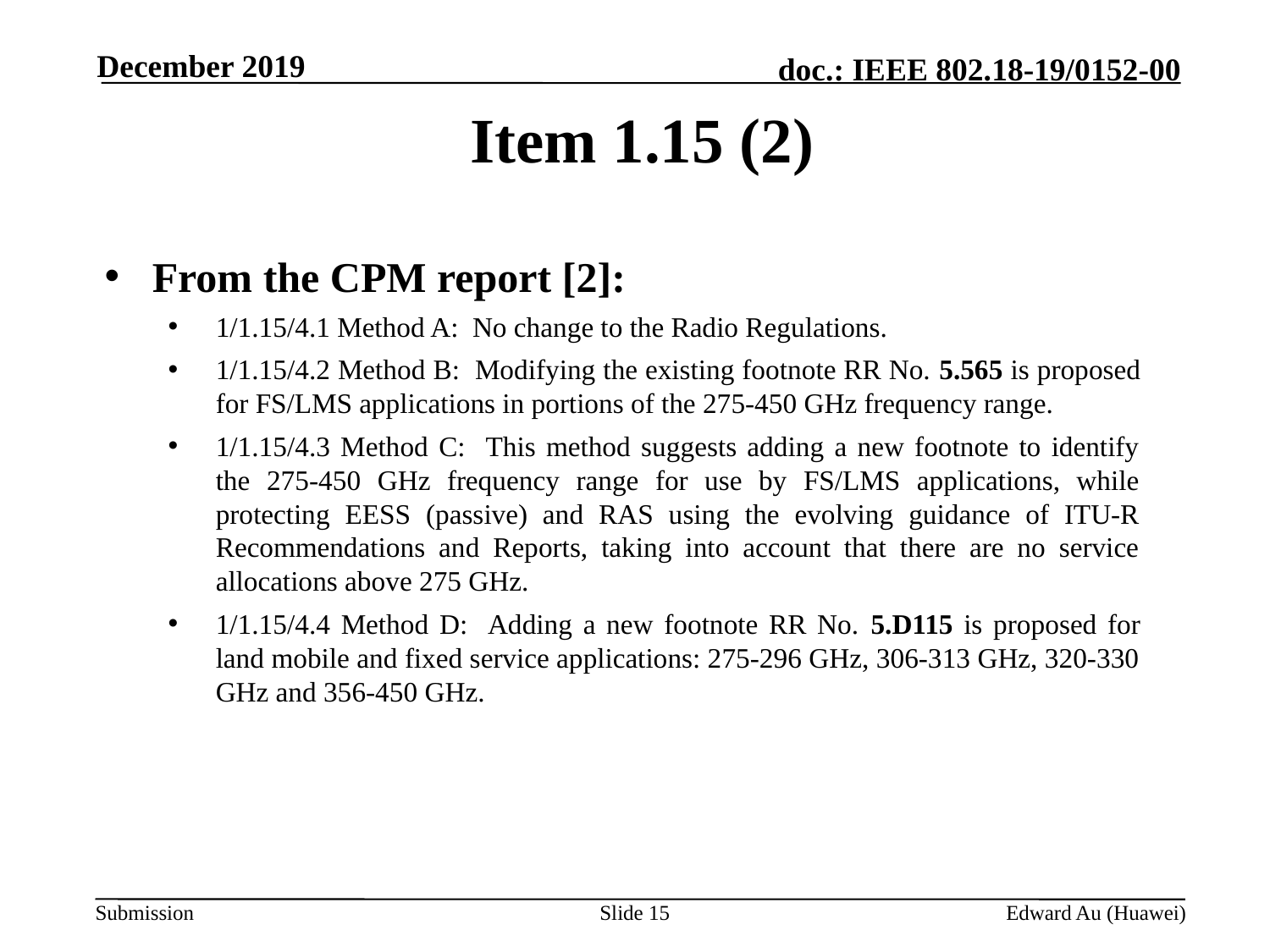

December 2019
# Item 1.15 (2)
From the CPM report [2]:
1/1.15/4.1 Method A:  No change to the Radio Regulations.
1/1.15/4.2 Method B:  Modifying the existing footnote RR No. 5.565 is proposed for FS/LMS applications in portions of the 275-450 GHz frequency range.
1/1.15/4.3 Method C:  This method suggests adding a new footnote to identify the 275-450 GHz frequency range for use by FS/LMS applications, while protecting EESS (passive) and RAS using the evolving guidance of ITU-R Recommendations and Reports, taking into account that there are no service allocations above 275 GHz.
1/1.15/4.4 Method D:  Adding a new footnote RR No. 5.D115 is proposed for land mobile and fixed service applications: 275-296 GHz, 306-313 GHz, 320-330 GHz and 356-450 GHz.

Slide 15
Edward Au (Huawei)